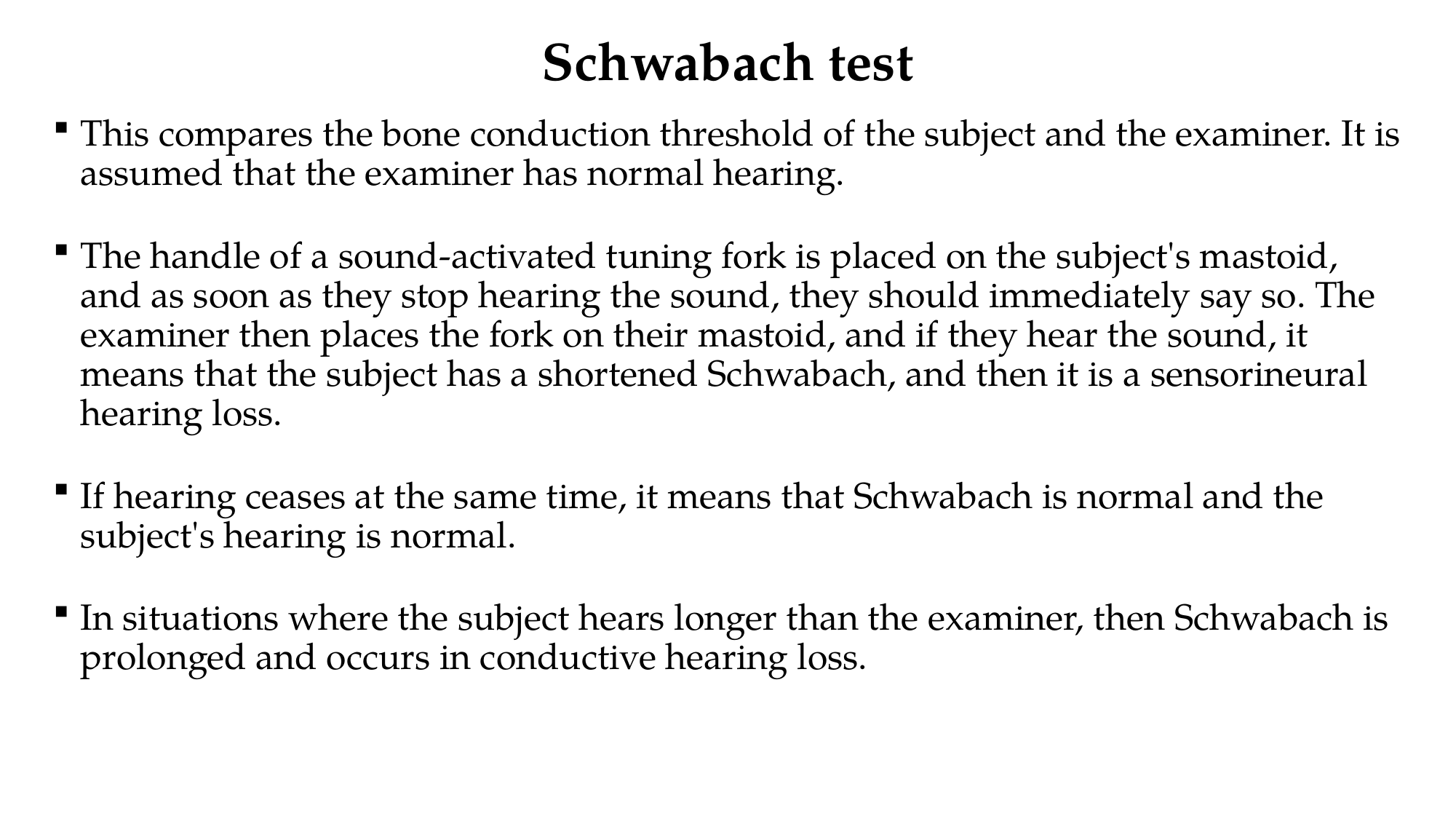

Schwabach test
This compares the bone conduction threshold of the subject and the examiner. It is assumed that the examiner has normal hearing.

The handle of a sound-activated tuning fork is placed on the subject's mastoid, and as soon as they stop hearing the sound, they should immediately say so. The examiner then places the fork on their mastoid, and if they hear the sound, it means that the subject has a shortened Schwabach, and then it is a sensorineural hearing loss.

If hearing ceases at the same time, it means that Schwabach is normal and the subject's hearing is normal.

In situations where the subject hears longer than the examiner, then Schwabach is prolonged and occurs in conductive hearing loss.